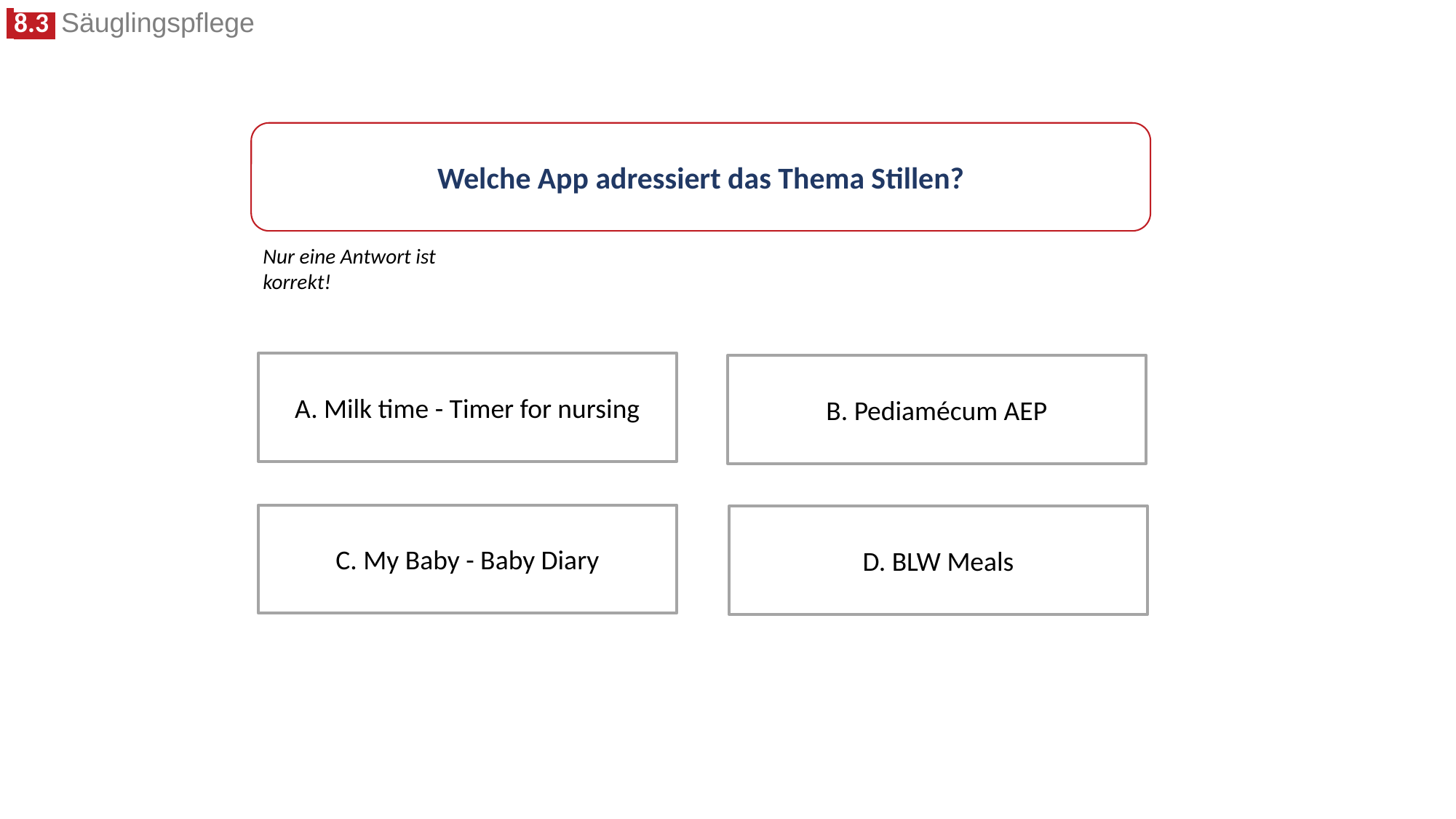

Welche App adressiert das Thema Stillen?
Nur eine Antwort ist korrekt!
A. Milk time - Timer for nursing
B. Pediamécum AEP
C. My Baby - Baby Diary
D. BLW Meals